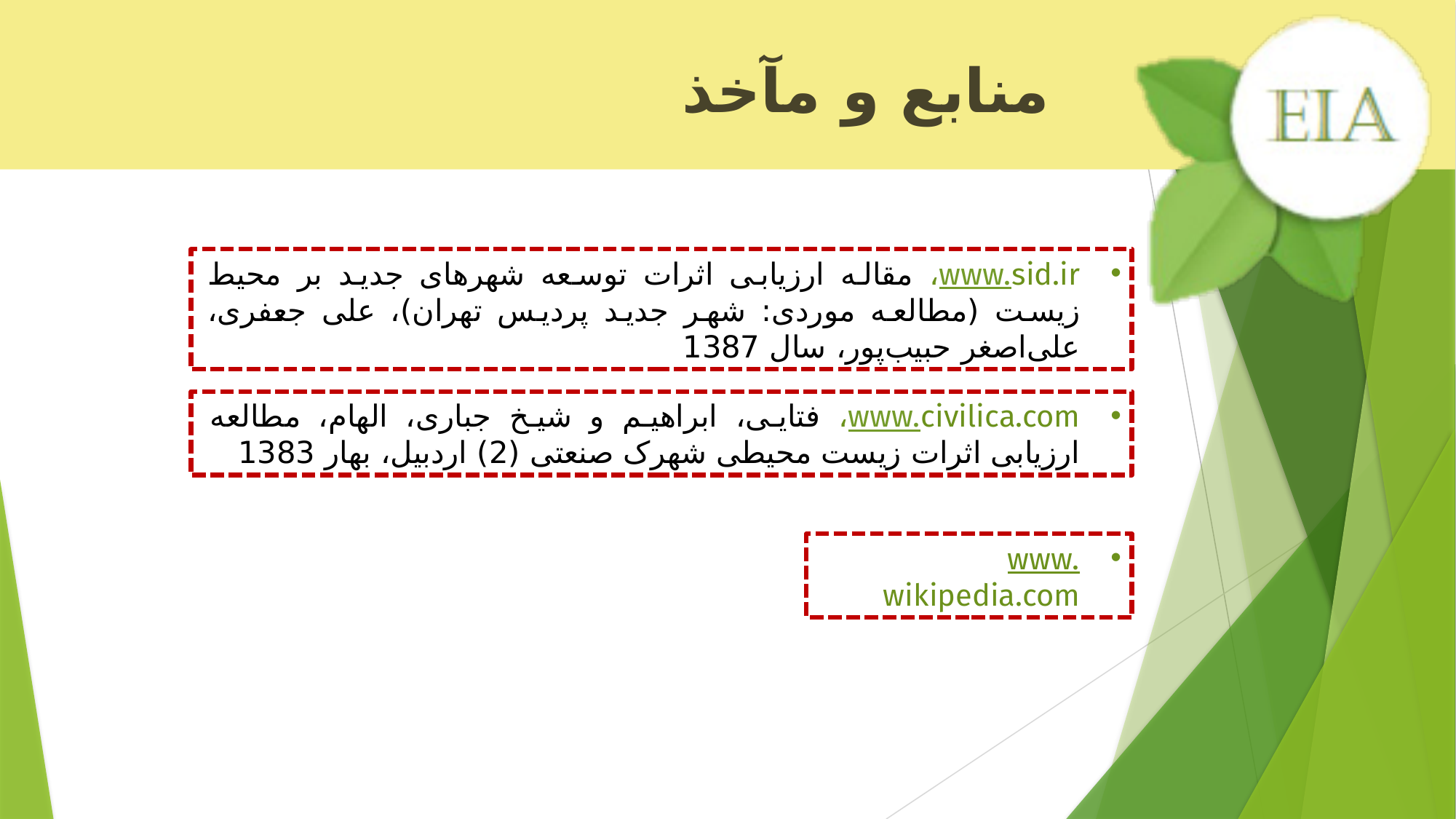

منابع و مآخذ
www.sid.ir، مقاله ارزیابی اثرات توسعه شهرهای جدید بر محیط زیست (مطالعه موردی: شهر جدید پردیس تهران)، علی جعفری، علی‌اصغر حبیب‌پور، سال 1387
www.civilica.com، فتایی، ابراهیم و شیخ جباری، الهام، مطالعه ارزیابی اثرات زیست محیطی شهرک صنعتی (2) اردبیل، بهار 1383
www.wikipedia.com